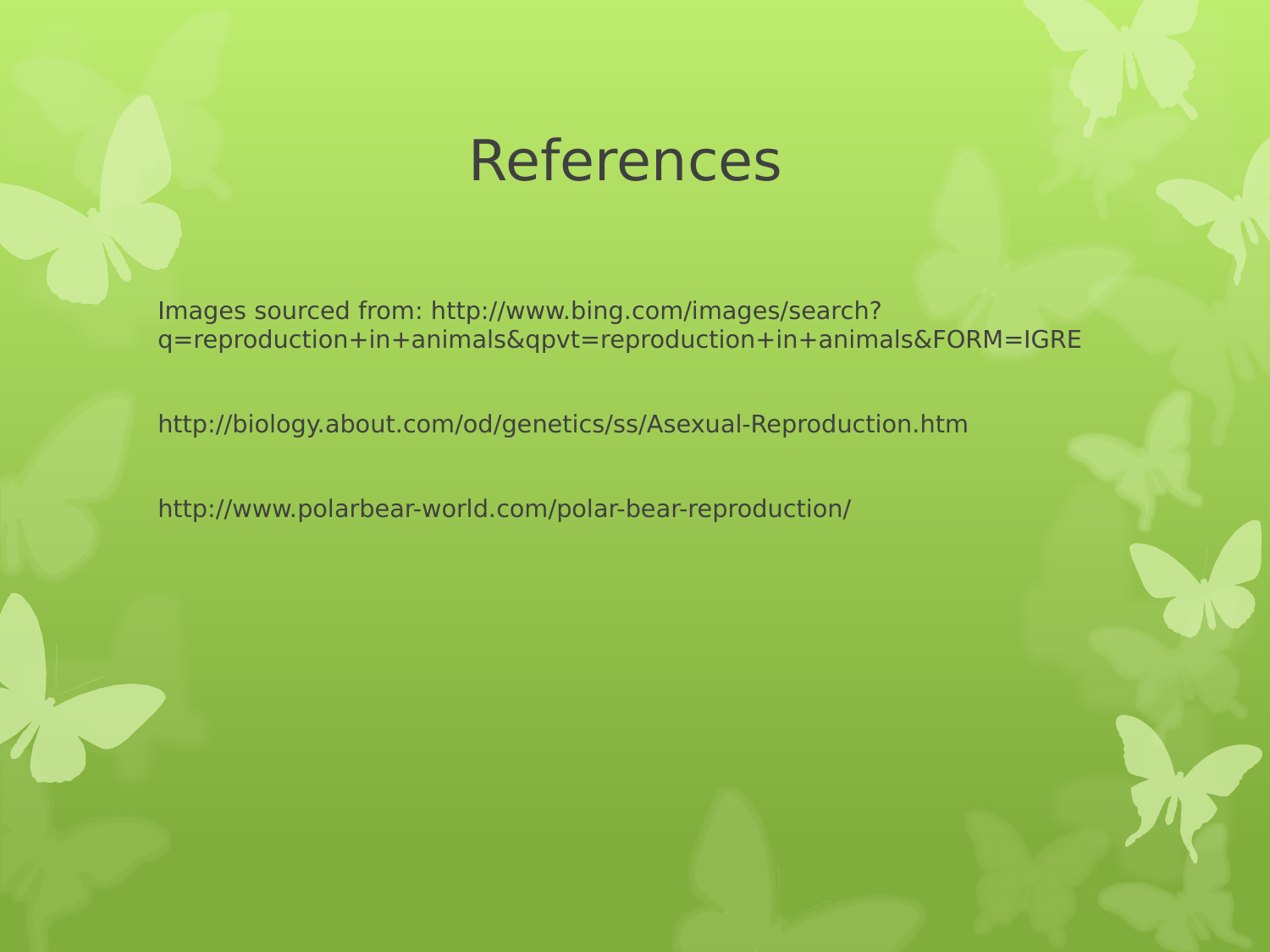

# References

Images sourced from: http://www.bing.com/images/search?q=reproduction+in+animals&qpvt=reproduction+in+animals&FORM=IGRE

http://biology.about.com/od/genetics/ss/Asexual-Reproduction.htm

http://www.polarbear-world.com/polar-bear-reproduction/